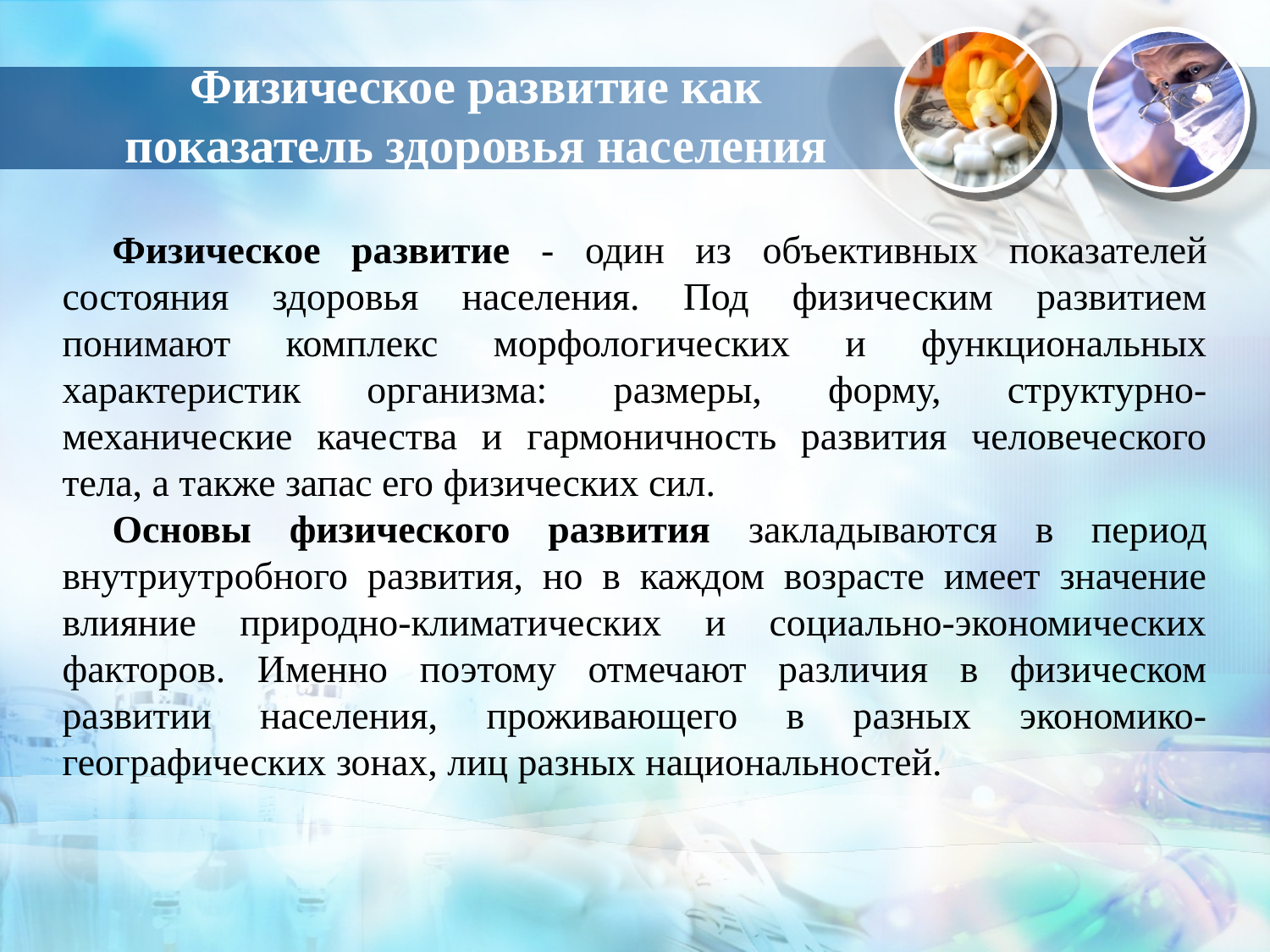

# Физическое развитие как показатель здоровья населения
Физическое развитие - один из объективных показателей состояния здоровья населения. Под физическим развитием понимают комплекс морфологических и функциональных характеристик организма: размеры, форму, структурно-механические качества и гармоничность развития человеческого тела, а также запас его физических сил.
Основы физического развития закладываются в период внутриутробного развития, но в каждом возрасте имеет значение влияние природно-климатических и социально-экономических факторов. Именно поэтому отмечают различия в физическом развитии населения, проживающего в разных экономико-географических зонах, лиц разных национальностей.